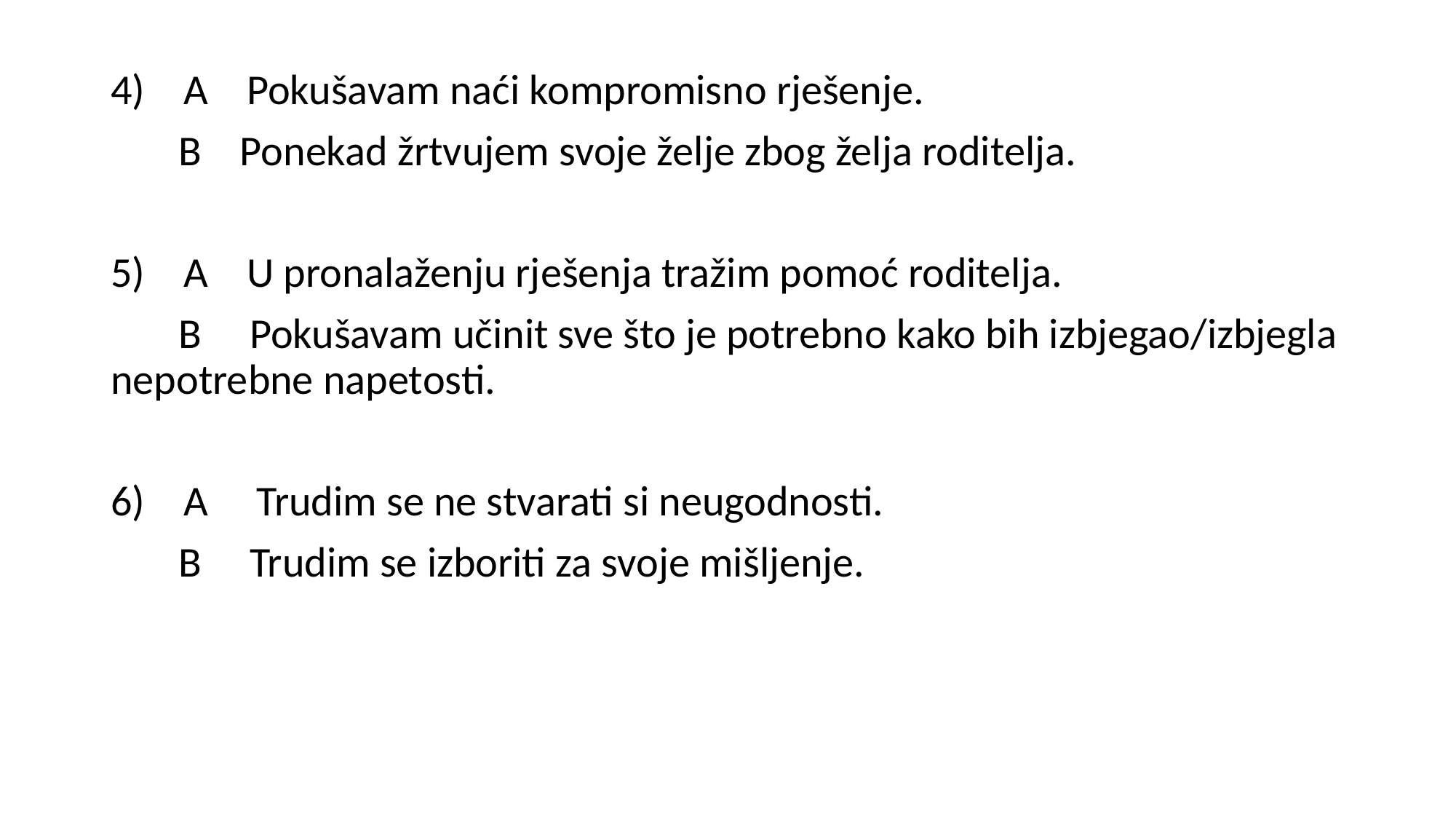

4)    A    Pokušavam naći kompromisno rješenje.
       B    Ponekad žrtvujem svoje želje zbog želja roditelja.

5)    A    U pronalaženju rješenja tražim pomoć roditelja.
       B     Pokušavam učinit sve što je potrebno kako bih izbjegao/izbjegla nepotrebne napetosti.

6)    A     Trudim se ne stvarati si neugodnosti.
       B     Trudim se izboriti za svoje mišljenje.